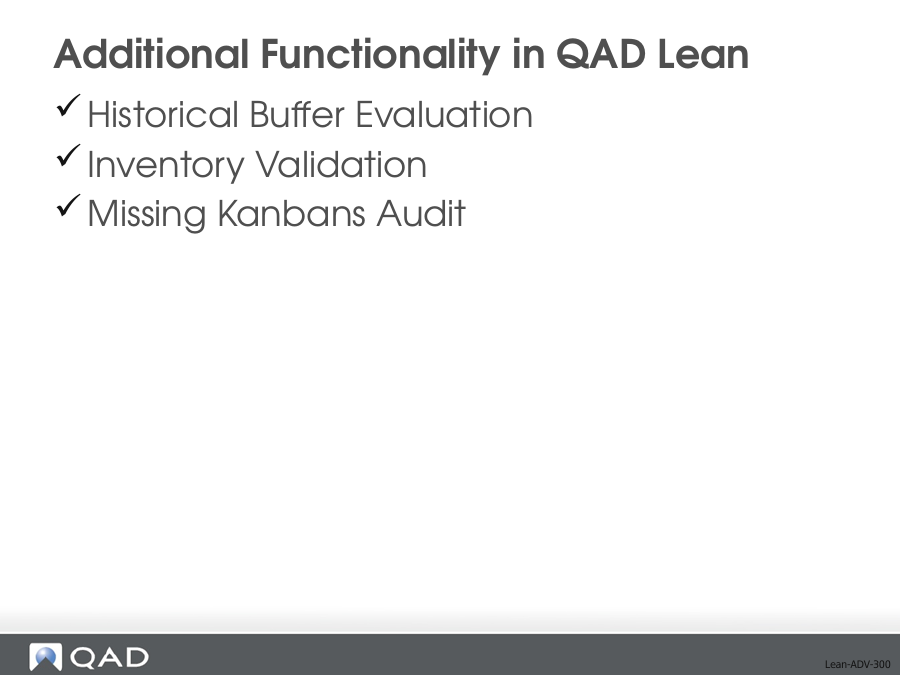

# Additional Functionality in QAD Lean
Historical Buffer Evaluation
Inventory Validation
Missing Kanbans Audit

Lean-ADV-300